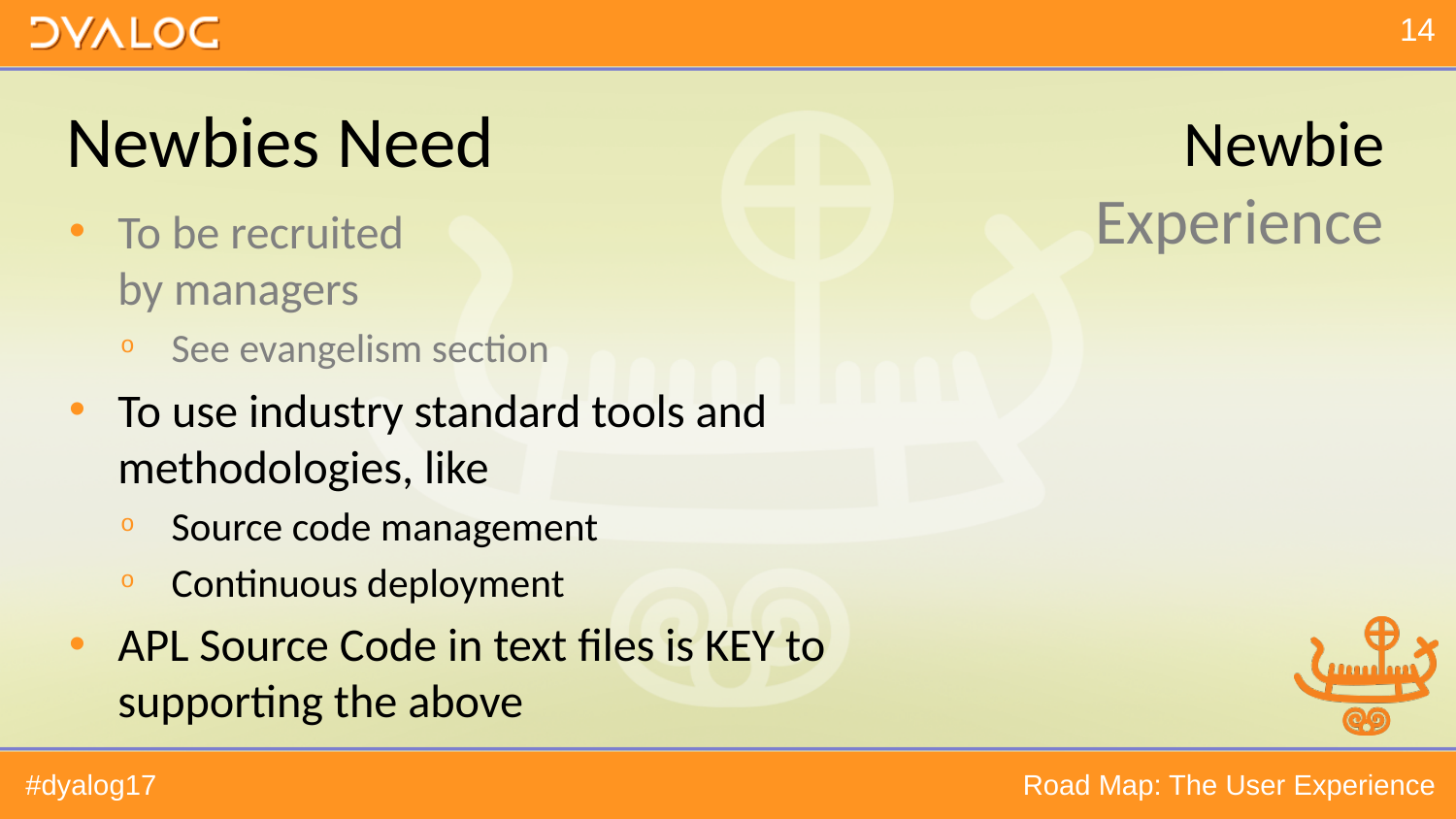

# Newbies Need
Newbie
Experience
To be recruited
by managers
See evangelism section
To use industry standard tools and methodologies, like
Source code management
Continuous deployment
APL Source Code in text files is KEY to supporting the above